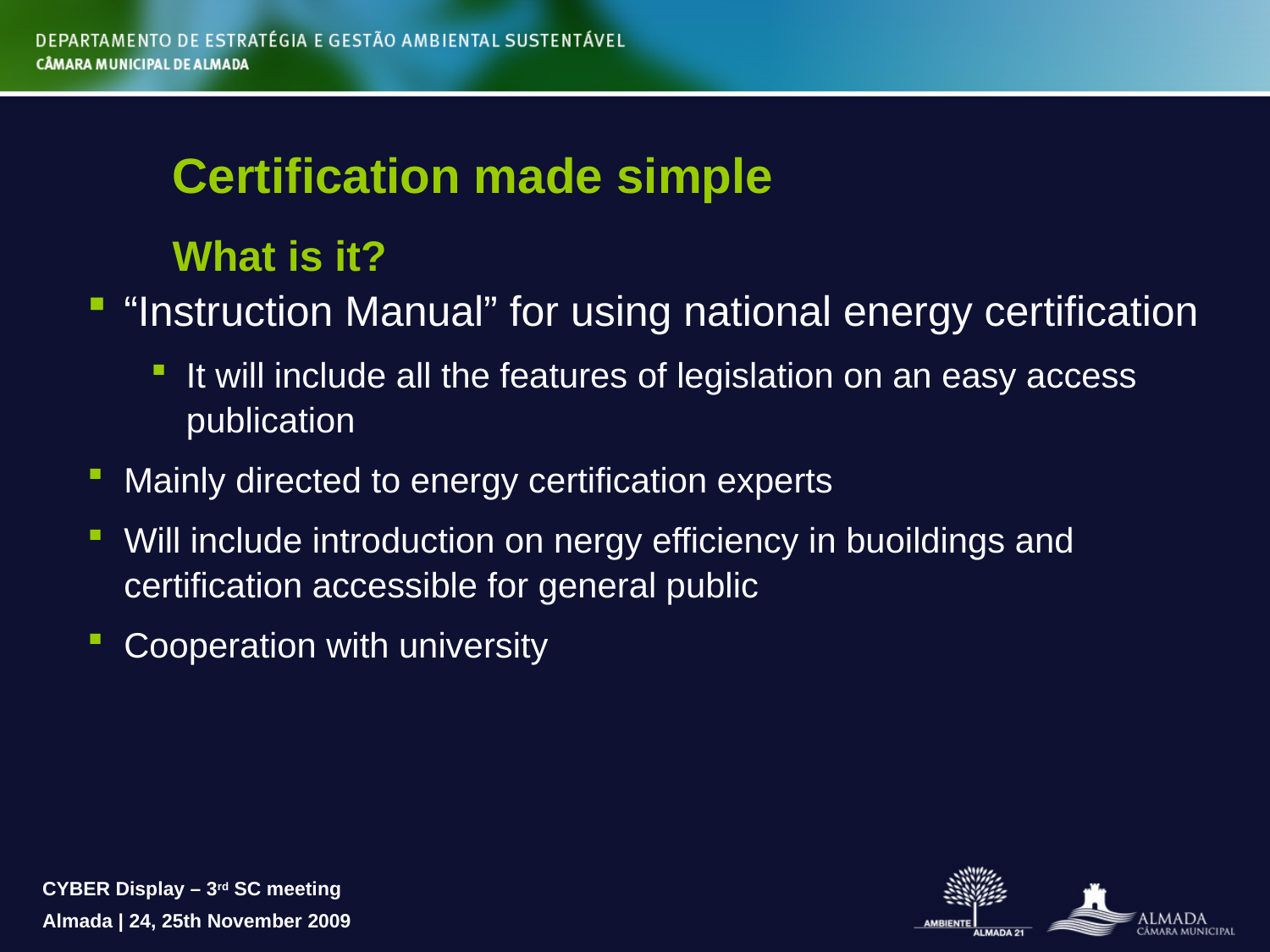

Certification made simple
What is it?
“Instruction Manual” for using national energy certification
It will include all the features of legislation on an easy access publication
Mainly directed to energy certification experts
Will include introduction on nergy efficiency in buoildings and certification accessible for general public
Cooperation with university